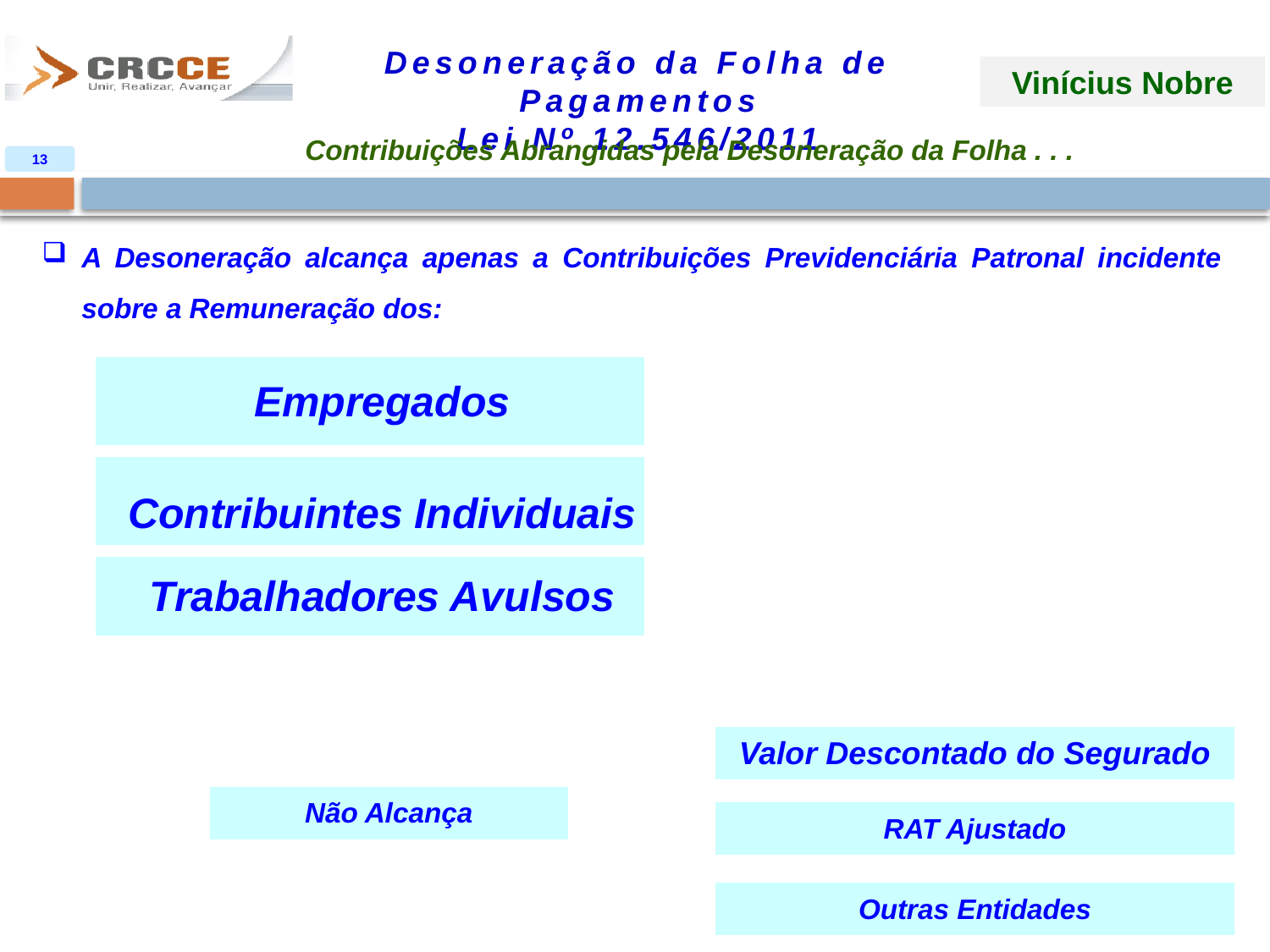

Contribuições Abrangidas pela Desoneração da Folha . . .
13
A Desoneração alcança apenas a Contribuições Previdenciária Patronal incidente sobre a Remuneração dos:
| Empregados |
| --- |
| Contribuintes Individuais |
| --- |
| Trabalhadores Avulsos |
| --- |
| Valor Descontado do Segurado |
| --- |
| Não Alcança |
| --- |
| RAT Ajustado |
| --- |
| Outras Entidades |
| --- |